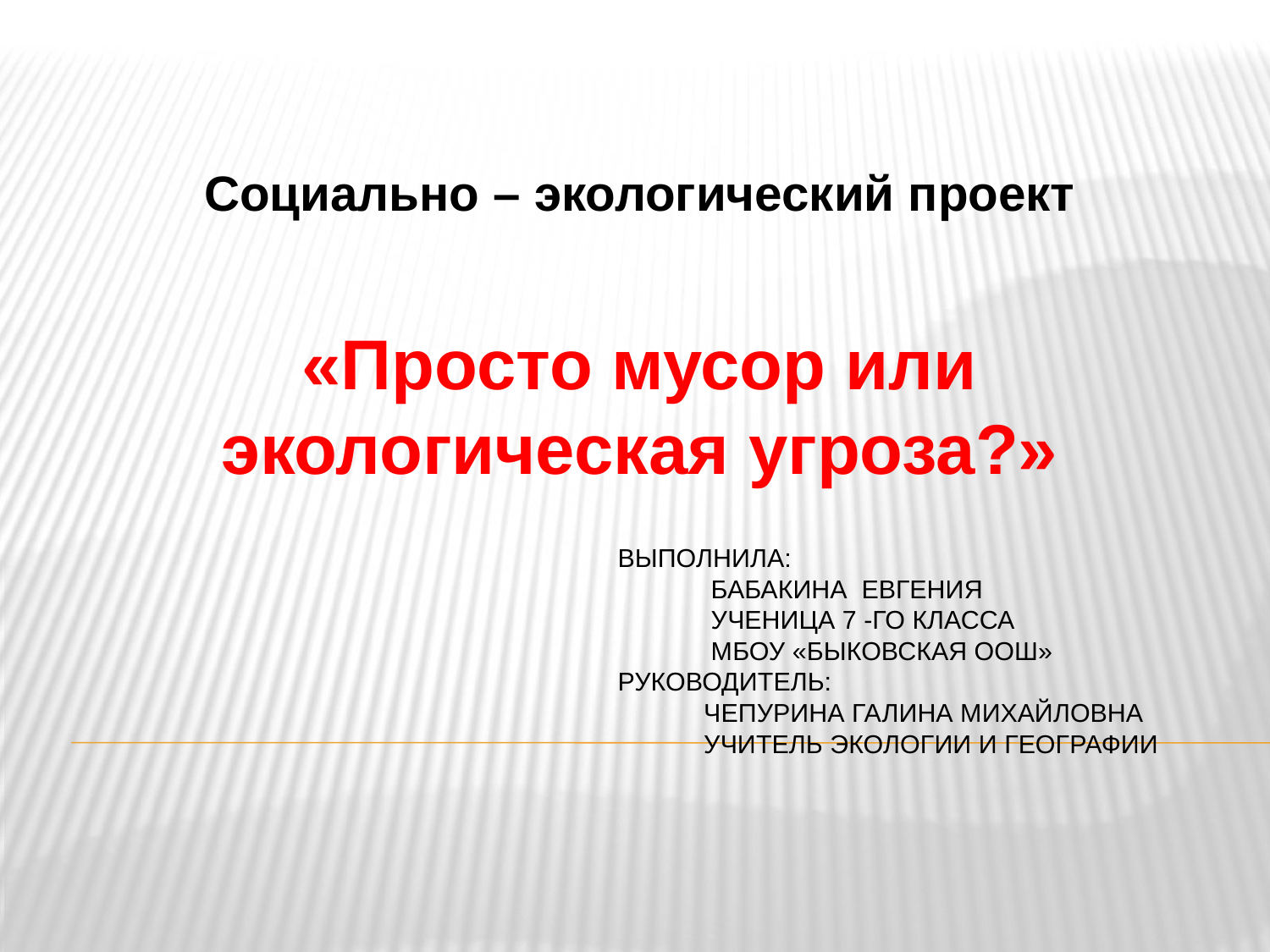

Социально – экологический проект
«Просто мусор или экологическая угроза?»
# Выполнила: Бабакина  Евгения ученица 7 -го класса МБОУ «Быковская ООШ» Руководитель: Чепурина Галина Михайловна учитель экологии и географии